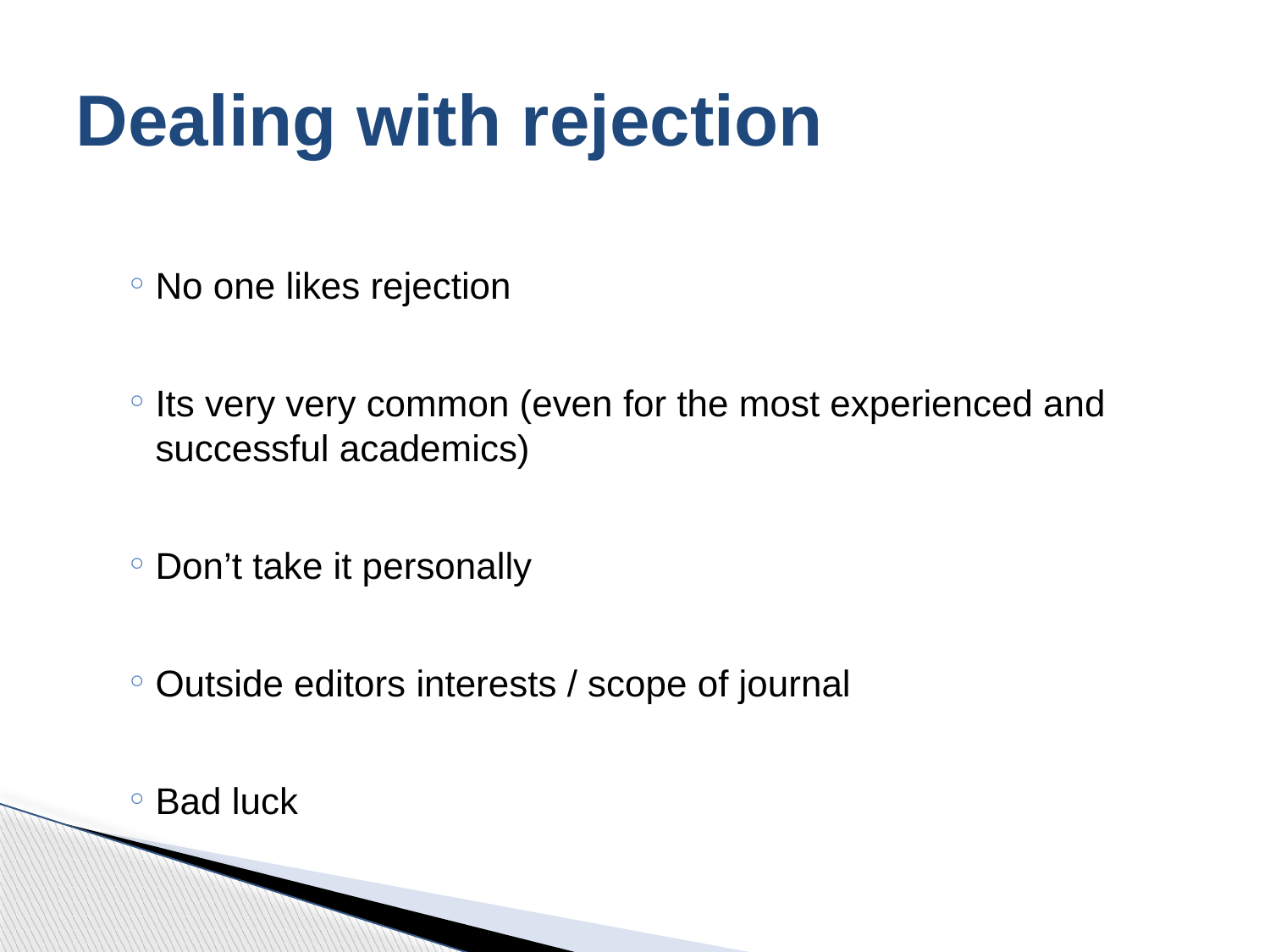

# Dealing with rejection

No one likes rejection

Its very very common (even for the most experienced and successful academics)

Don’t take it personally

Outside editors interests / scope of journal

Bad luck